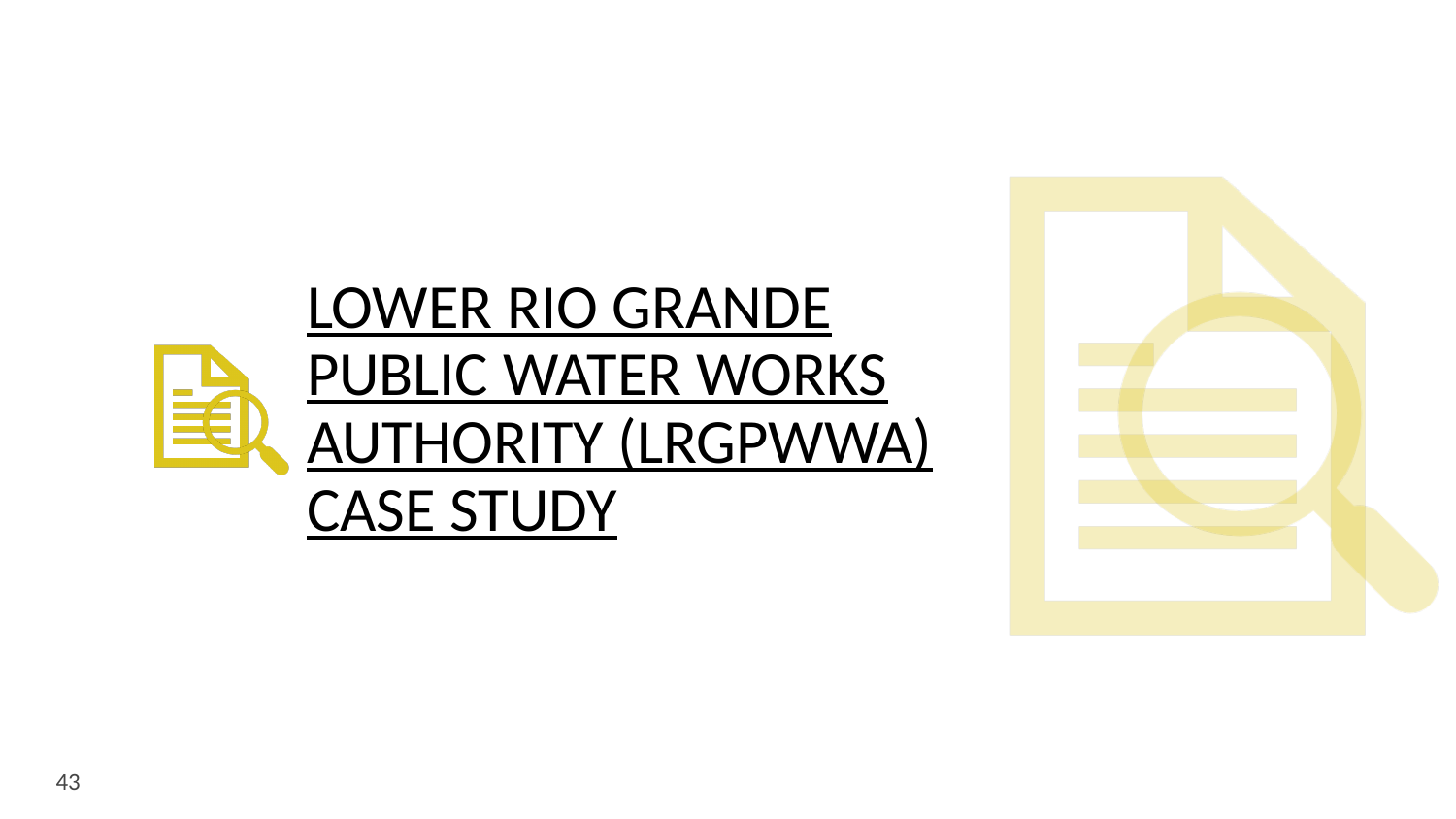

# Lower Rio Grande Public Water Works Authority (LRGPWWA) Case Study
43